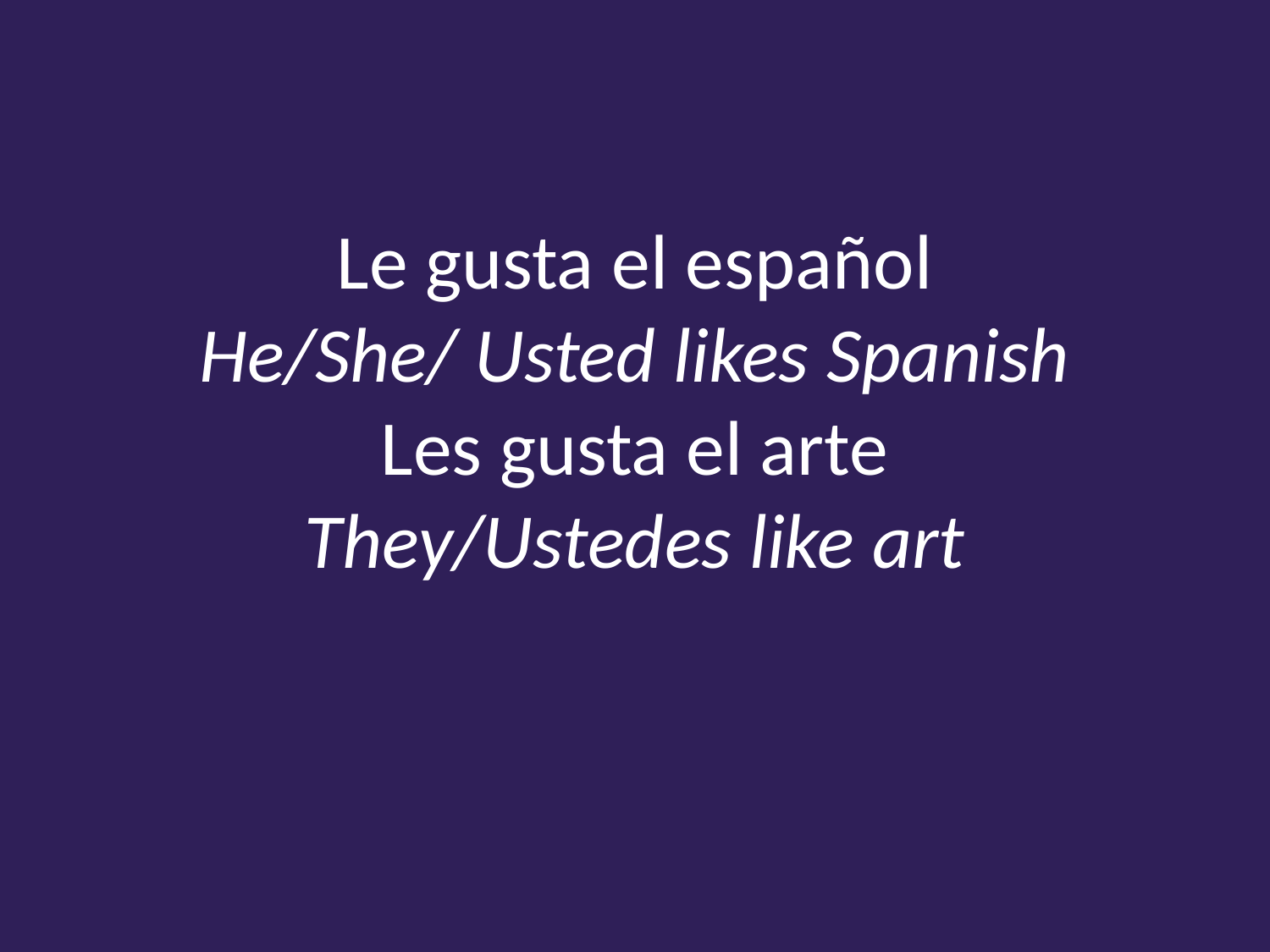

# Le gusta el español He/She/ Usted likes Spanish Les gusta el arte They/Ustedes like art